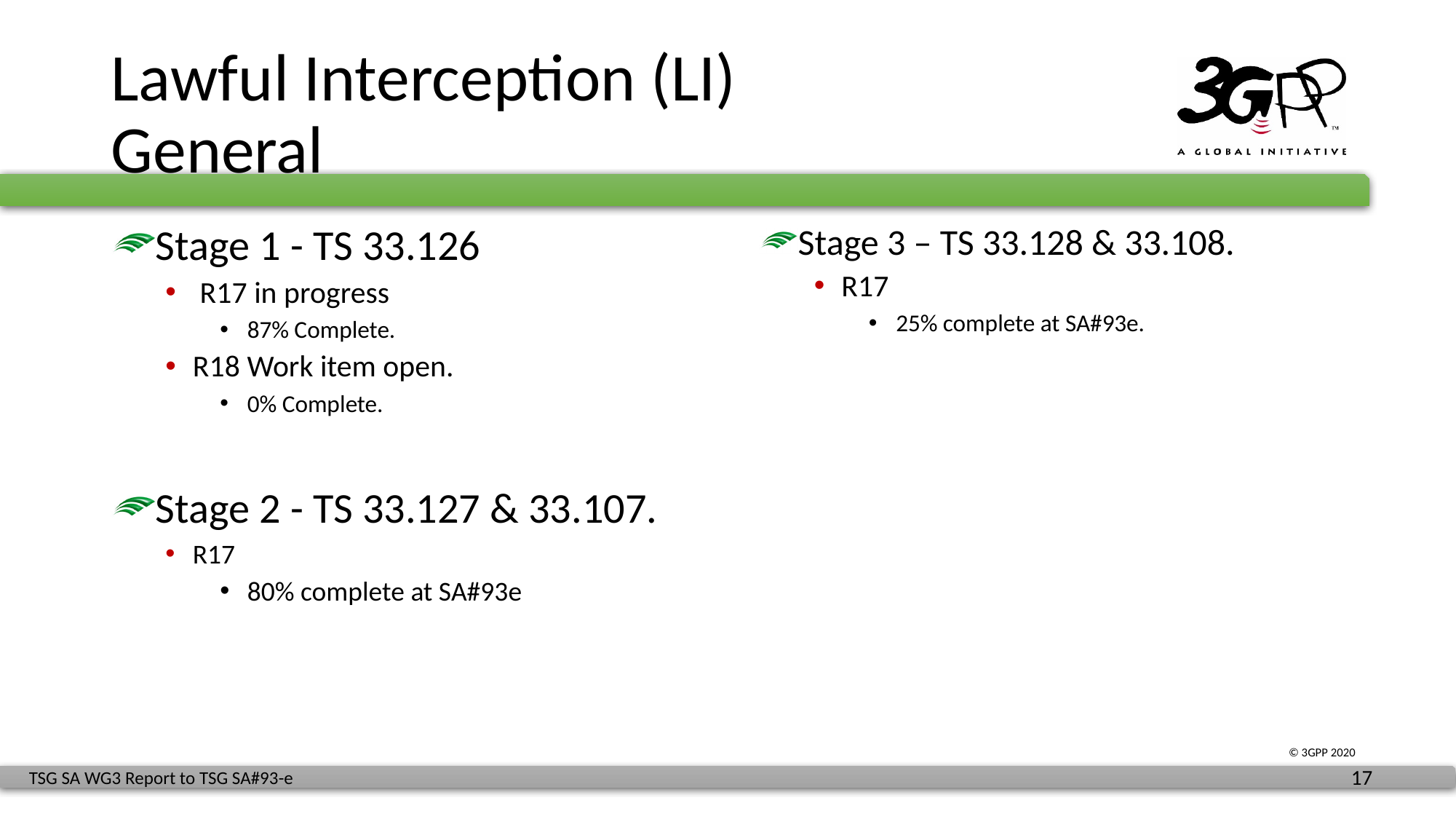

# Lawful Interception (LI) General
Stage 1 - TS 33.126
 R17 in progress
87% Complete.
R18 Work item open.
0% Complete.

Stage 2 - TS 33.127 & 33.107.
R17
80% complete at SA#93e

Stage 3 – TS 33.128 & 33.108.
R17
25% complete at SA#93e.